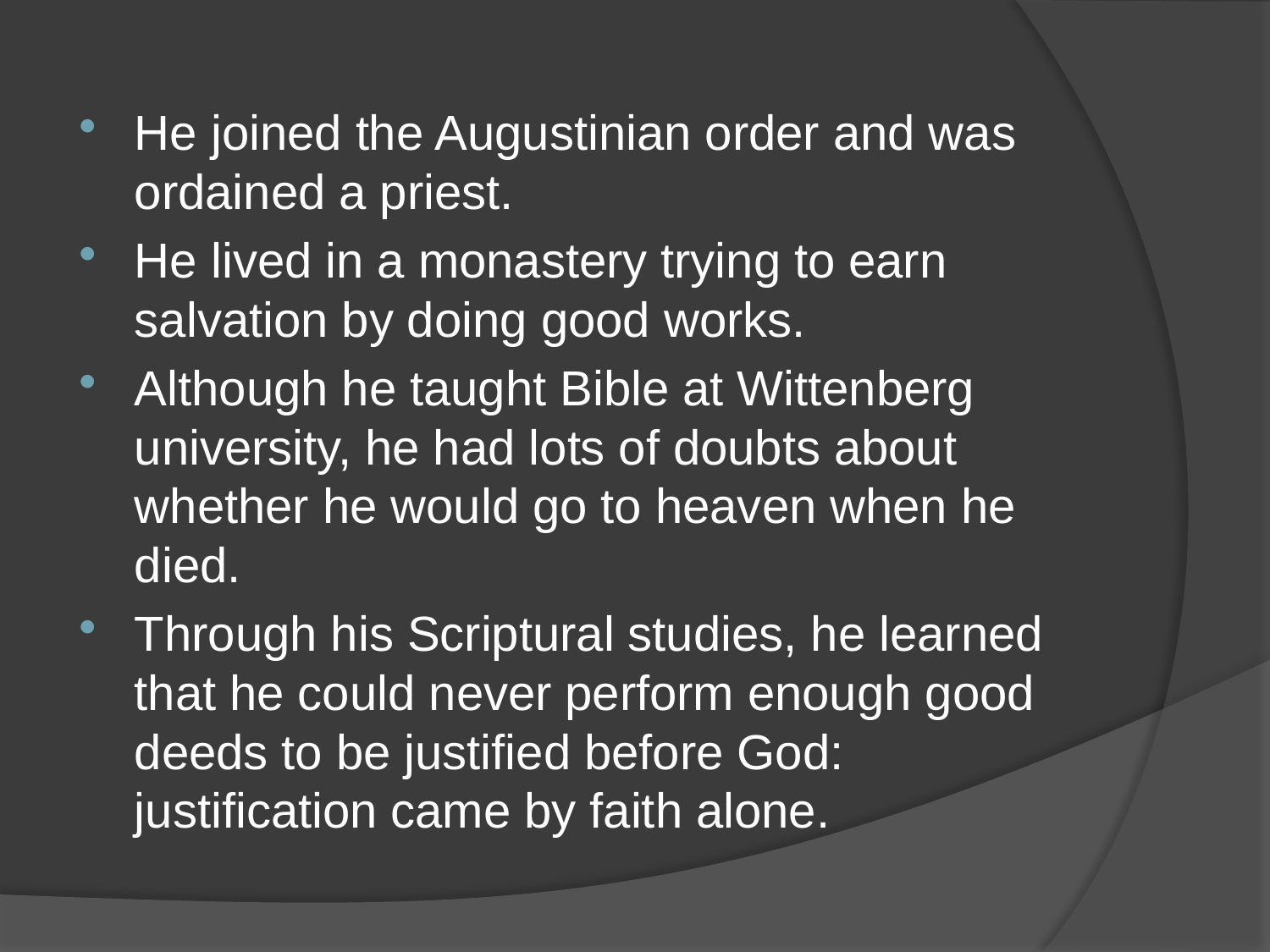

#
He joined the Augustinian order and was ordained a priest.
He lived in a monastery trying to earn salvation by doing good works.
Although he taught Bible at Wittenberg university, he had lots of doubts about whether he would go to heaven when he died.
Through his Scriptural studies, he learned that he could never perform enough good deeds to be justified before God:  justification came by faith alone.